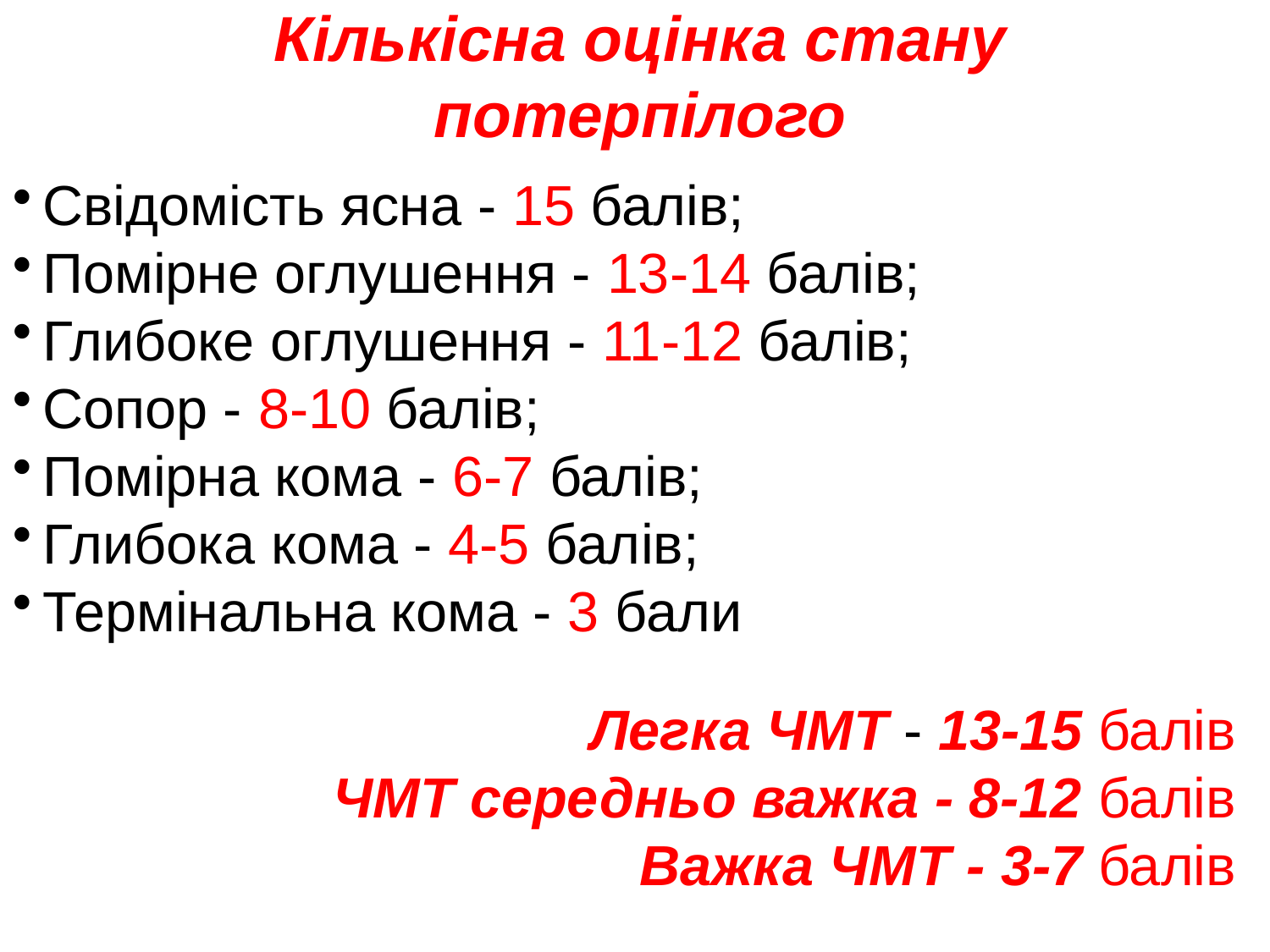

# Кількісна оцінка стану потерпілого
Свідомість ясна - 15 балів;
Помірне оглушення - 13-14 балів;
Глибоке оглушення - 11-12 балів;
Сопор - 8-10 балів;
Помірна кома - 6-7 балів;
Глибока кома - 4-5 балів;
Термінальна кома - 3 бали
Легка ЧМТ - 13-15 балів
ЧМТ середньо важка - 8-12 балів
Важка ЧМТ - 3-7 балів